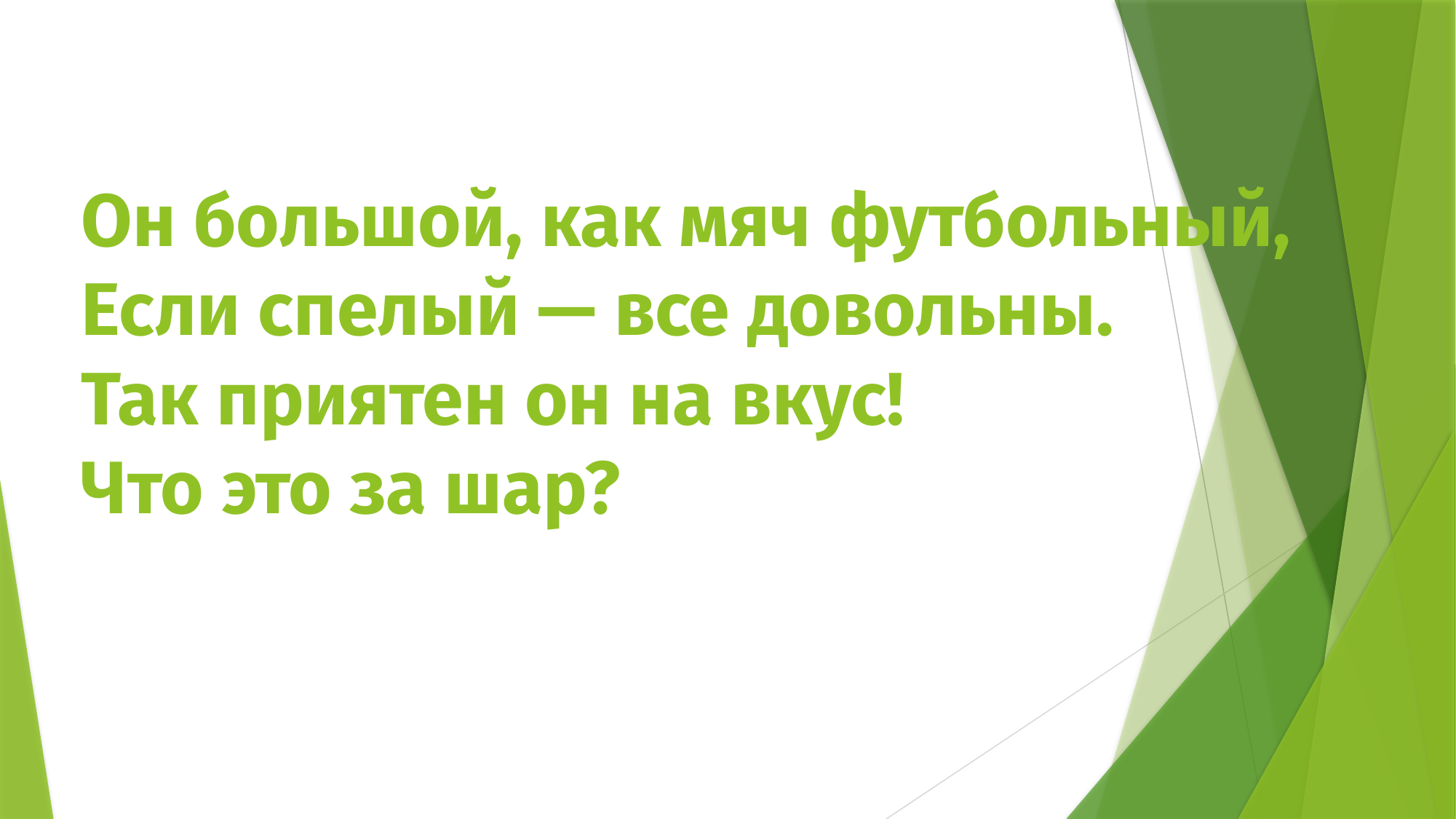

# Он большой, как мяч футбольный, Если спелый — все довольны. Так приятен он на вкус! Что это за шар?